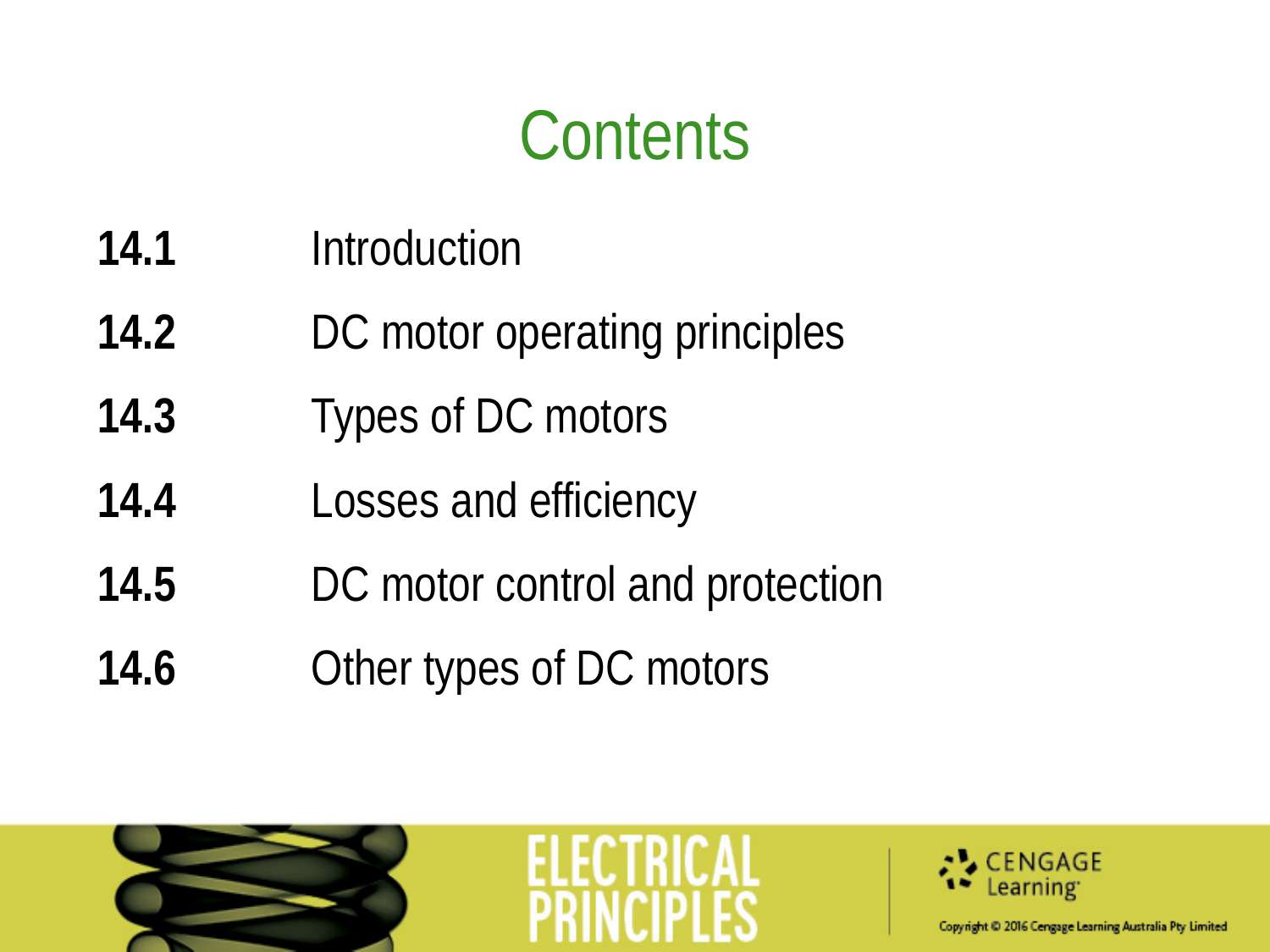

Contents
14.1 	Introduction
14.2 	DC motor operating principles
14.3 	Types of DC motors
14.4 	Losses and efficiency
14.5 	DC motor control and protection
14.6 	Other types of DC motors